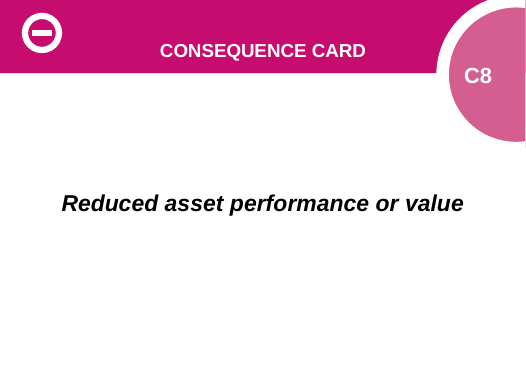

CONSEQUENCE CARD
C8

Reduced asset performance or value